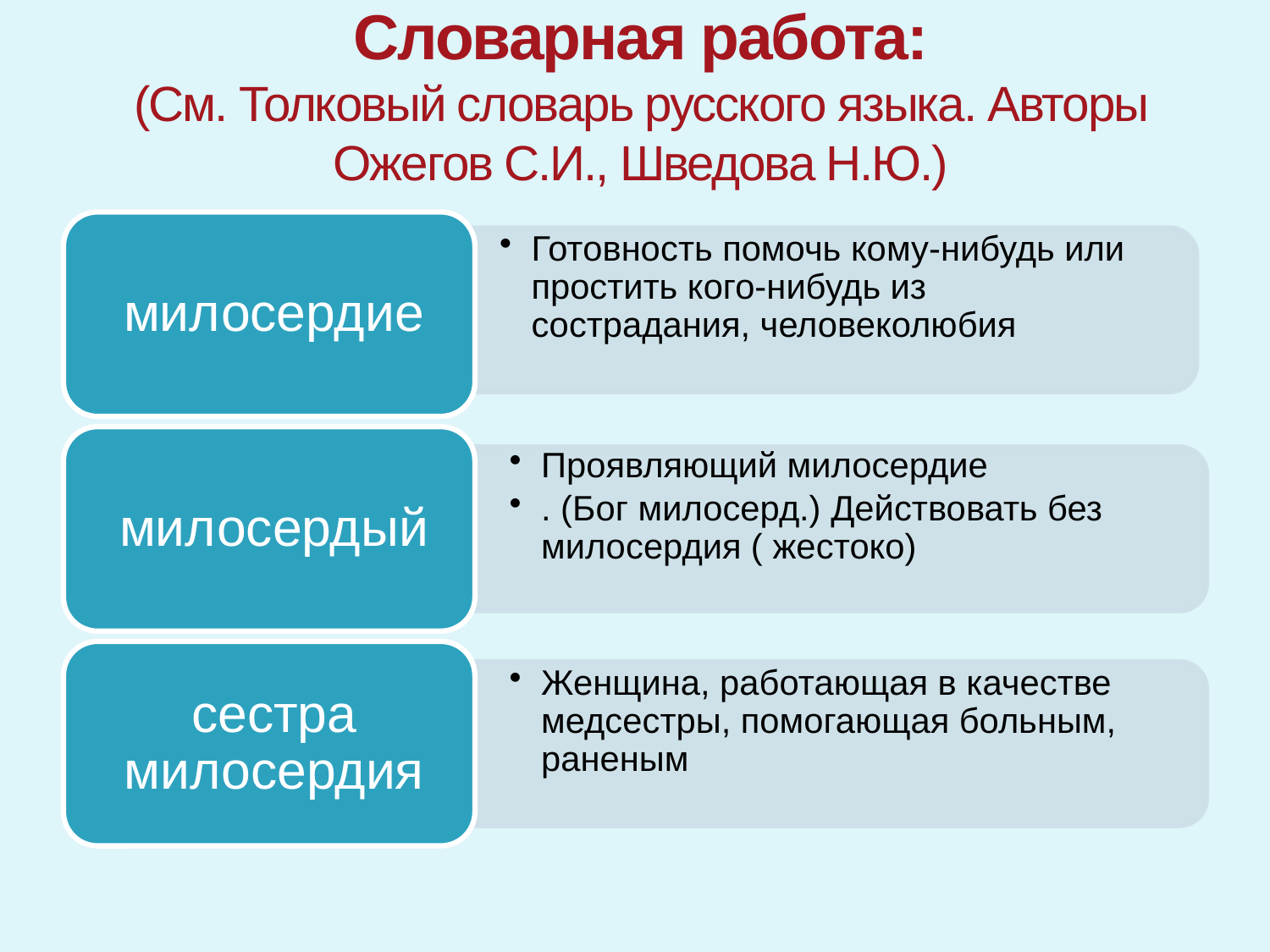

# Словарная работа: (См. Толковый словарь русского языка. Авторы Ожегов С.И., Шведова Н.Ю.)
Готовность помочь кому-нибудь или простить кого-нибудь из сострадания, человеколюбия

милосердие
Проявляющий милосердие
. (Бог милосерд.) Действовать без милосердия ( жестоко)

милосердый
Женщина, работающая в качестве медсестры, помогающая больным, раненым

сестра милосердия